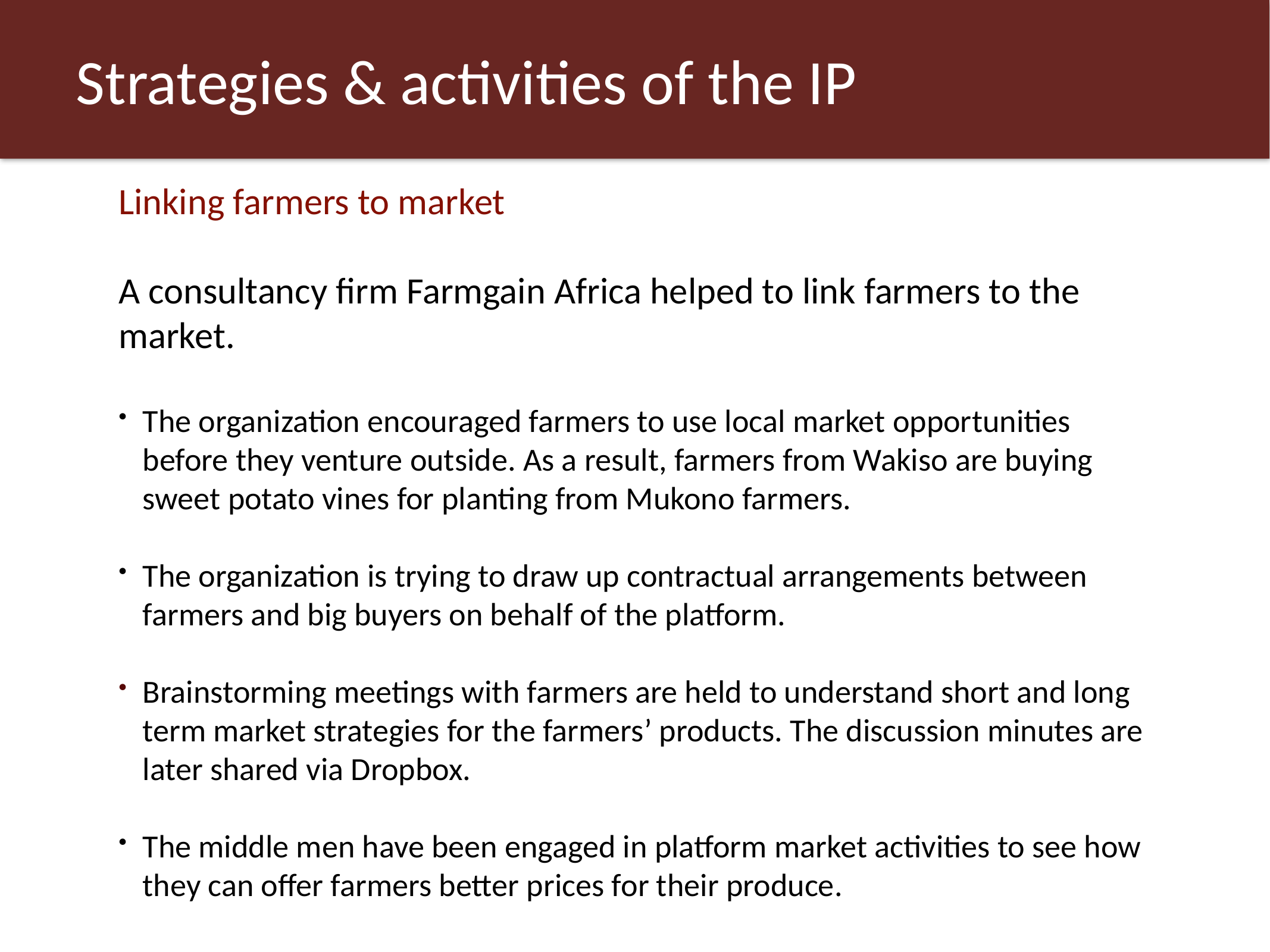

# Strategies & activities of the IP
Linking farmers to market

A consultancy firm Farmgain Africa helped to link farmers to the market.

The organization encouraged farmers to use local market opportunities before they venture outside. As a result, farmers from Wakiso are buying sweet potato vines for planting from Mukono farmers.

The organization is trying to draw up contractual arrangements between farmers and big buyers on behalf of the platform.

Brainstorming meetings with farmers are held to understand short and long term market strategies for the farmers’ products. The discussion minutes are later shared via Dropbox.

The middle men have been engaged in platform market activities to see how they can offer farmers better prices for their produce.